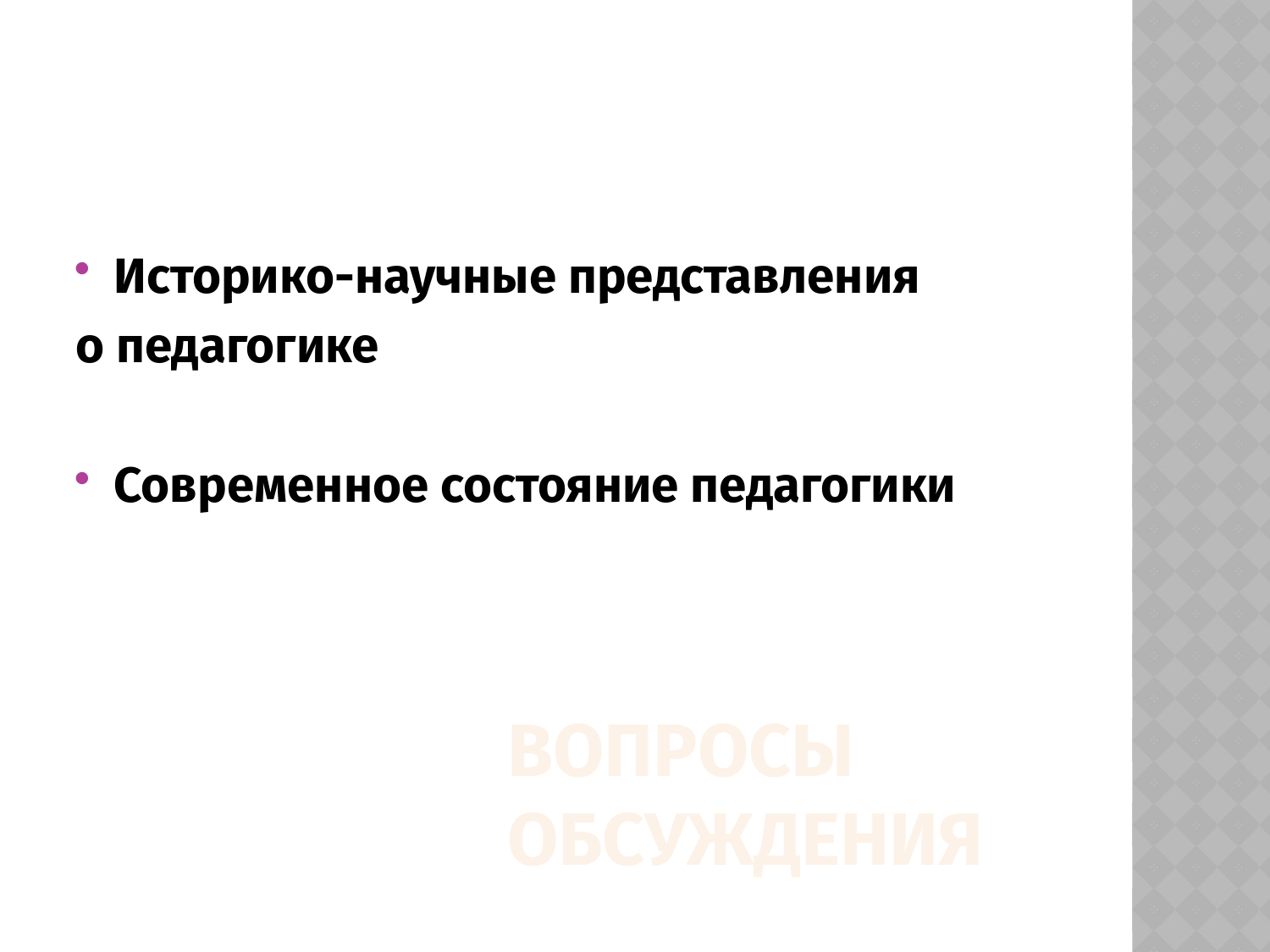

Историко-научные представления
о педагогике

Современное состояние педагогики

вопросы
обсуждения